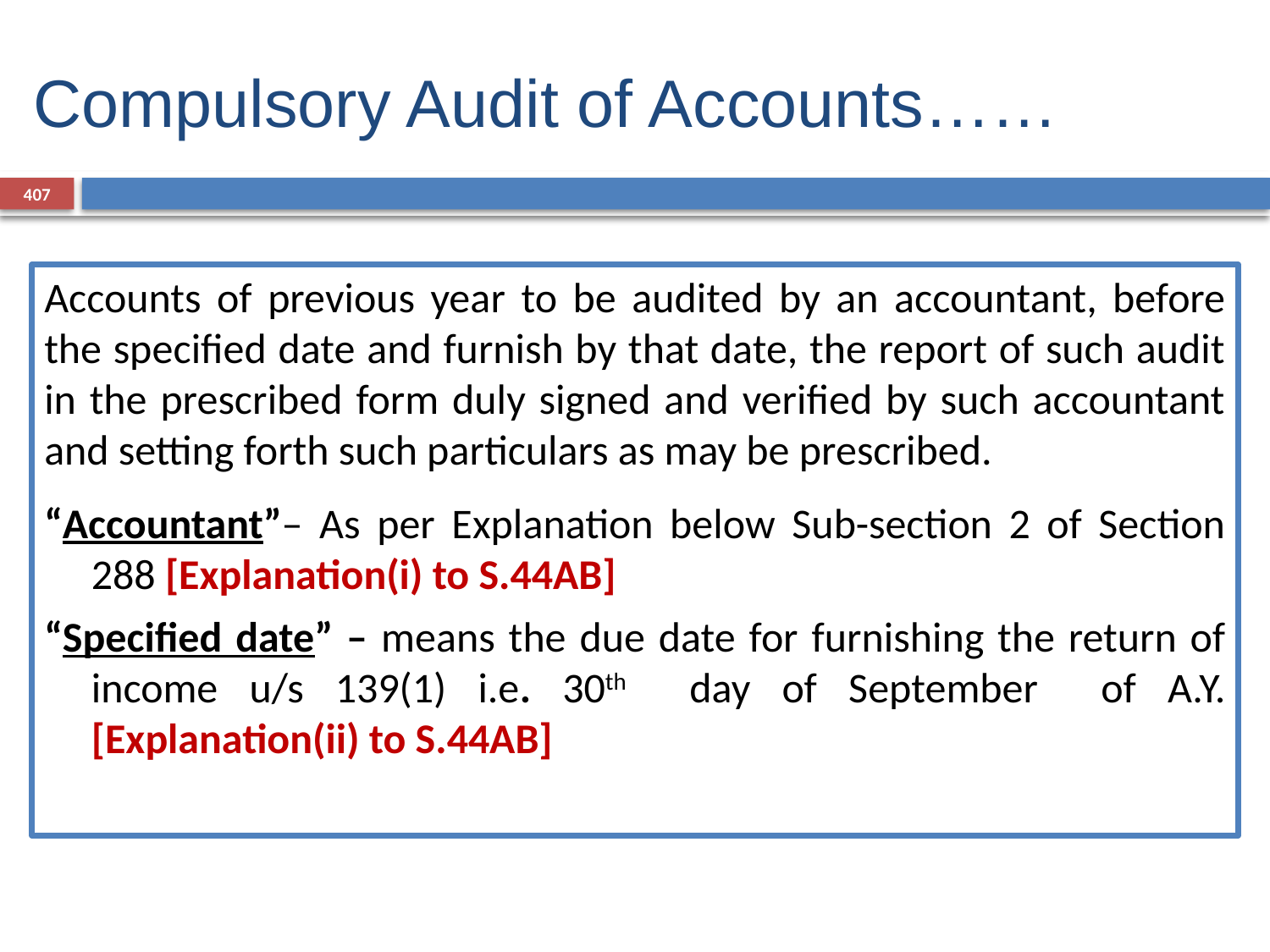

Compulsory Audit of Accounts……
407
Accounts of previous year to be audited by an accountant, before the specified date and furnish by that date, the report of such audit in the prescribed form duly signed and verified by such accountant and setting forth such particulars as may be prescribed.

“Accountant”– As per Explanation below Sub-section 2 of Section 288 [Explanation(i) to S.44AB]
“Specified date” – means the due date for furnishing the return of income u/s 139(1) i.e. 30th  day of September  of A.Y. [Explanation(ii) to S.44AB]